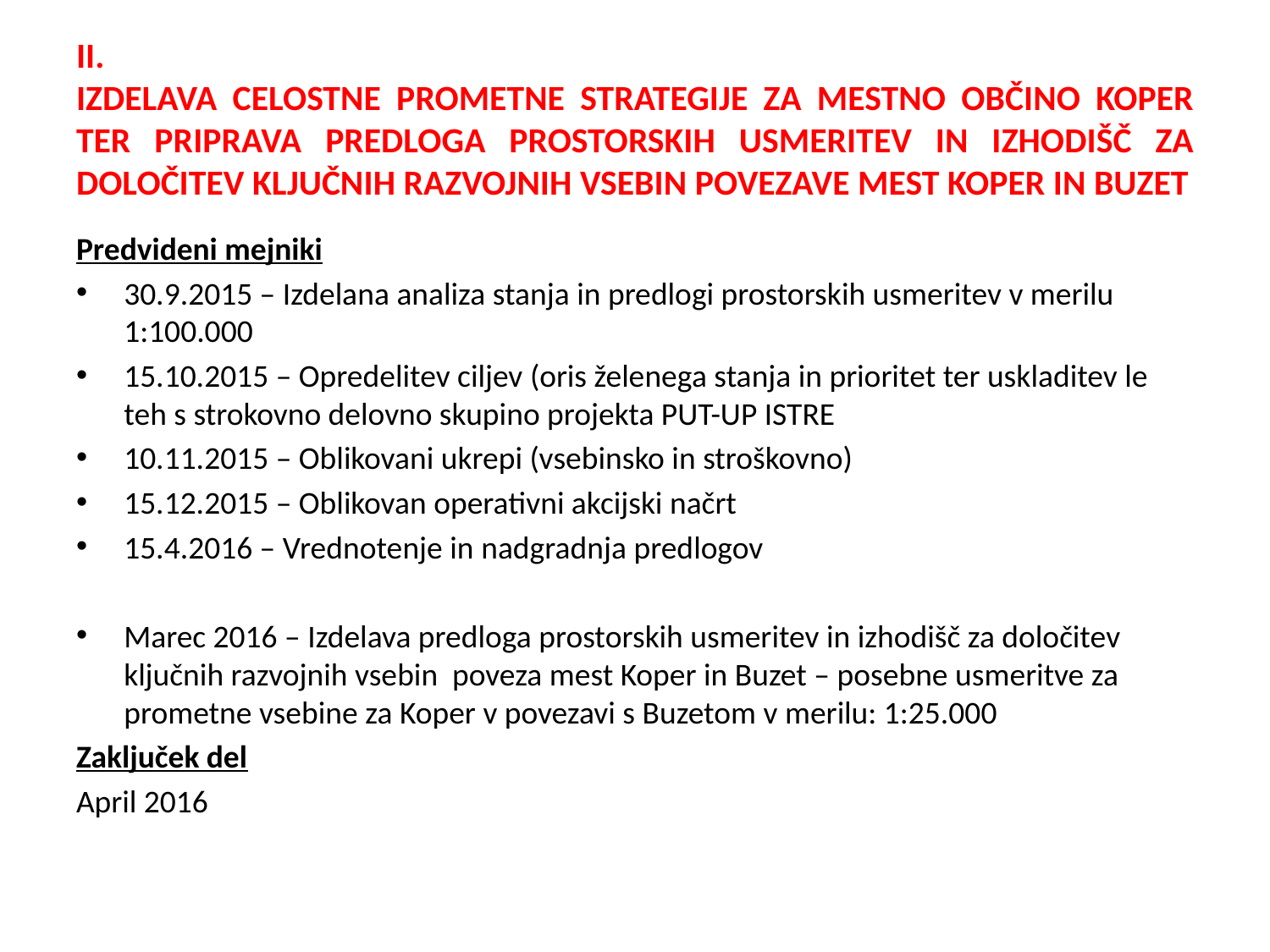

# II. IZDELAVA CELOSTNE PROMETNE STRATEGIJE ZA MESTNO OBČINO KOPER TER PRIPRAVA PREDLOGA PROSTORSKIH USMERITEV IN IZHODIŠČ ZA DOLOČITEV KLJUČNIH RAZVOJNIH VSEBIN POVEZAVE MEST KOPER IN BUZET
Predvideni mejniki
30.9.2015 – Izdelana analiza stanja in predlogi prostorskih usmeritev v merilu 1:100.000
15.10.2015 – Opredelitev ciljev (oris želenega stanja in prioritet ter uskladitev le teh s strokovno delovno skupino projekta PUT-UP ISTRE
10.11.2015 – Oblikovani ukrepi (vsebinsko in stroškovno)
15.12.2015 – Oblikovan operativni akcijski načrt
15.4.2016 – Vrednotenje in nadgradnja predlogov

Marec 2016 – Izdelava predloga prostorskih usmeritev in izhodišč za določitev ključnih razvojnih vsebin  poveza mest Koper in Buzet – posebne usmeritve za prometne vsebine za Koper v povezavi s Buzetom v merilu: 1:25.000
Zaključek del
April 2016